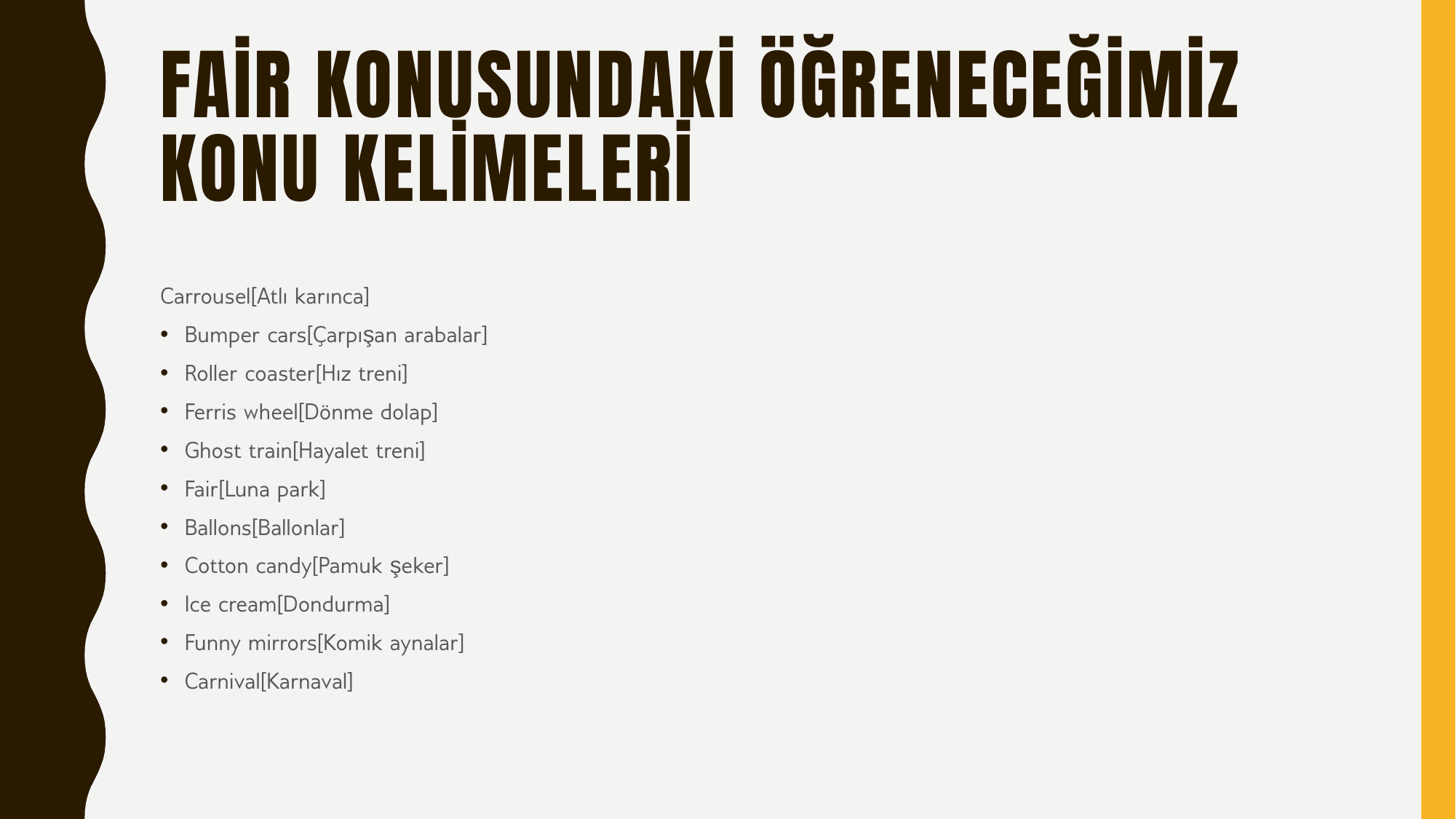

# Fair konusundaki öğreneceğimiz konu kelimeleri
Carrousel[Atlı karınca]
Bumper cars[Çarpışan arabalar]
Roller coaster[Hız treni]
Ferris wheel[Dönme dolap]
Ghost train[Hayalet treni]
Fair[Luna park]
Ballons[Ballonlar]
Cotton candy[Pamuk şeker]
Ice cream[Dondurma]
Funny mirrors[Komik aynalar]
Carnival[Karnaval]